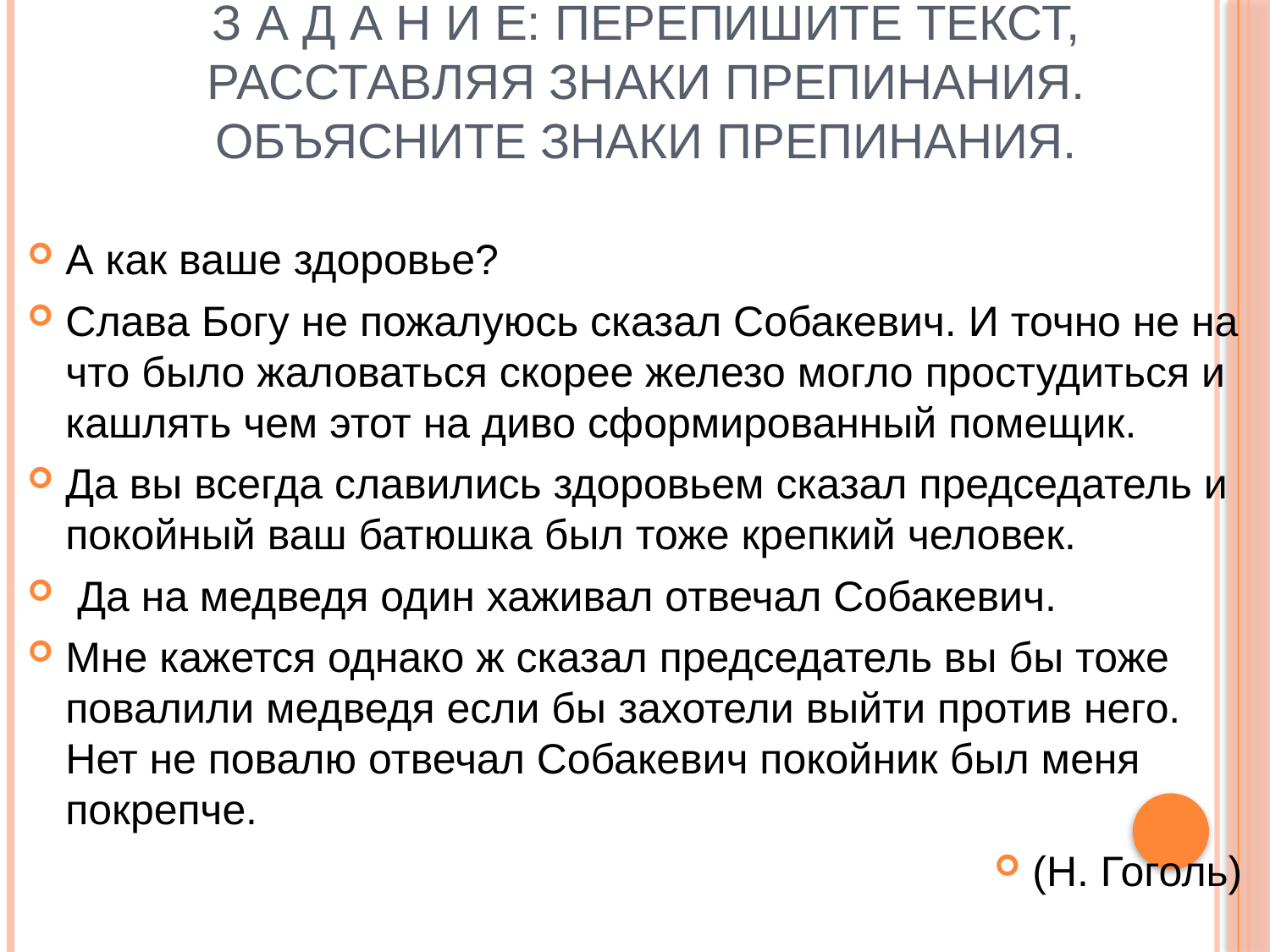

# З а д а н и е: перепишите текст, расставляя знаки препинания. Объясните знаки препинания.
А как ваше здоровье?
Слава Богу не пожалуюсь сказал Собакевич. И точно не на что было жаловаться скорее железо могло простудиться и кашлять чем этот на диво сформированный помещик.
Да вы всегда славились здоровьем сказал председатель и покойный ваш батюшка был тоже крепкий человек.
 Да на медведя один хаживал отвечал Собакевич.
Мне кажется однако ж сказал председатель вы бы тоже повалили медведя если бы захотели выйти против него. Нет не повалю отвечал Собакевич покойник был меня покрепче.
(Н. Гоголь)